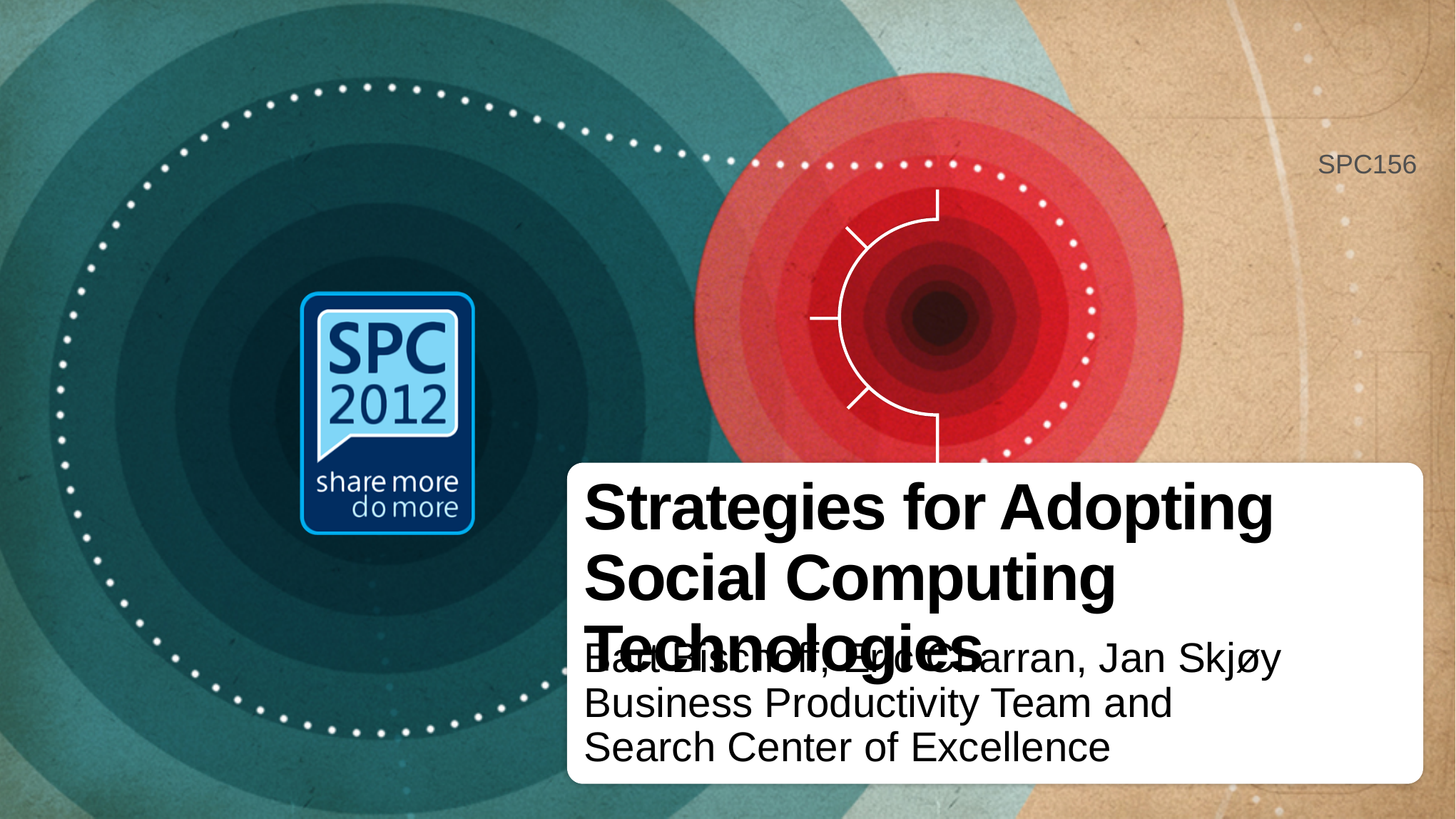

SPC156
# Strategies for Adopting Social Computing Technologies
Bart Bischoff, Eric Charran, Jan Skjøy
Business Productivity Team and
Search Center of Excellence